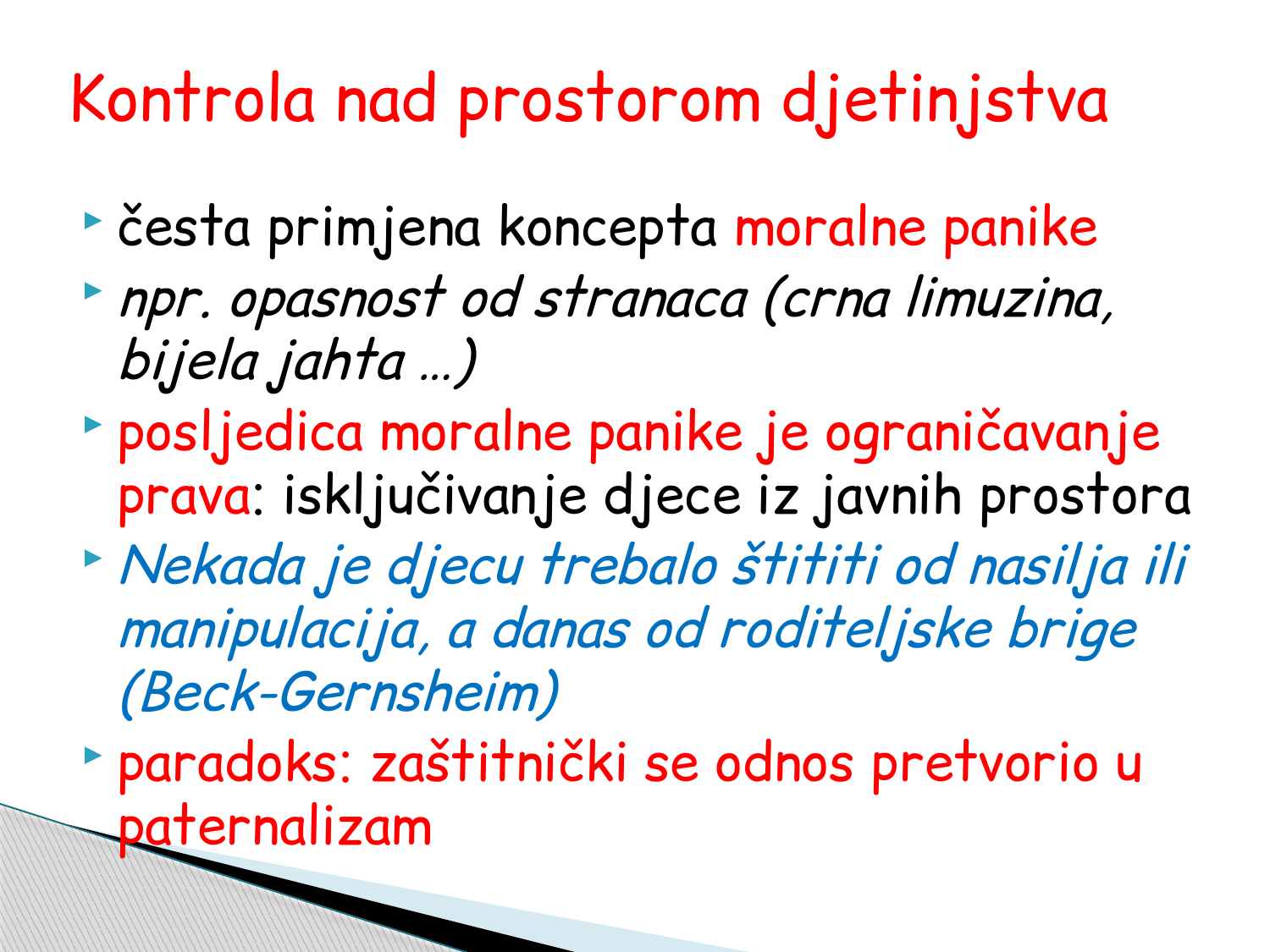

# Kontrola nad prostorom djetinjstva
česta primjena koncepta moralne panike
npr. opasnost od stranaca (crna limuzina, bijela jahta …)
posljedica moralne panike je ograničavanje prava: isključivanje djece iz javnih prostora
Nekada je djecu trebalo štititi od nasilja ili manipulacija, a danas od roditeljske brige (Beck-Gernsheim)
paradoks: zaštitnički se odnos pretvorio u paternalizam